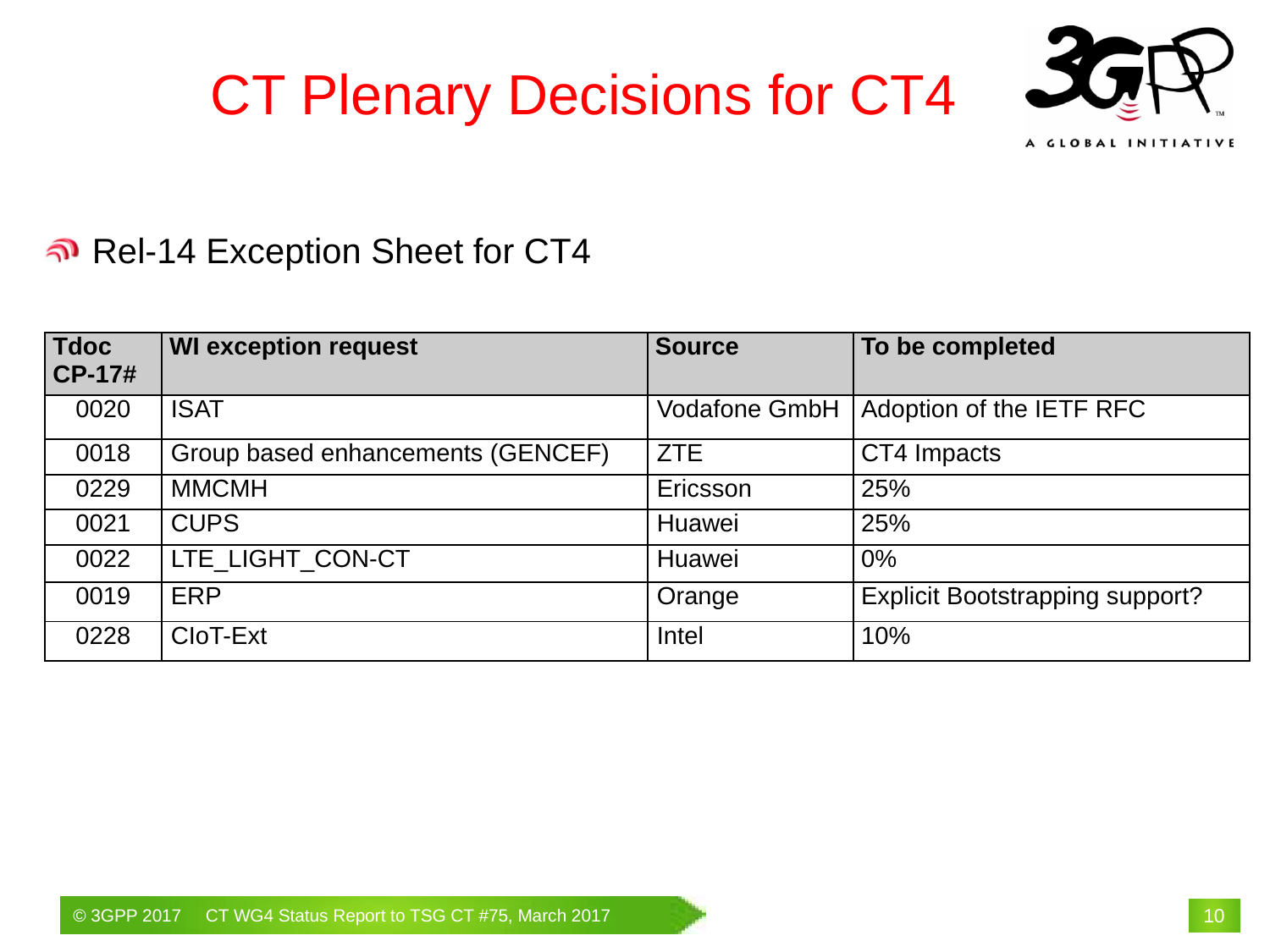

# CT Plenary Decisions for CT4
Rel-14 Exception Sheet for CT4
| Tdoc CP-17# | WI exception request | Source | To be completed |
| --- | --- | --- | --- |
| 0020 | ISAT | Vodafone GmbH | Adoption of the IETF RFC |
| 0018 | Group based enhancements (GENCEF) | ZTE | CT4 Impacts |
| 0229 | MMCMH | Ericsson | 25% |
| 0021 | CUPS | Huawei | 25% |
| 0022 | LTE\_LIGHT\_CON-CT | Huawei | 0% |
| 0019 | ERP | Orange | Explicit Bootstrapping support? |
| 0228 | CIoT-Ext | Intel | 10% |